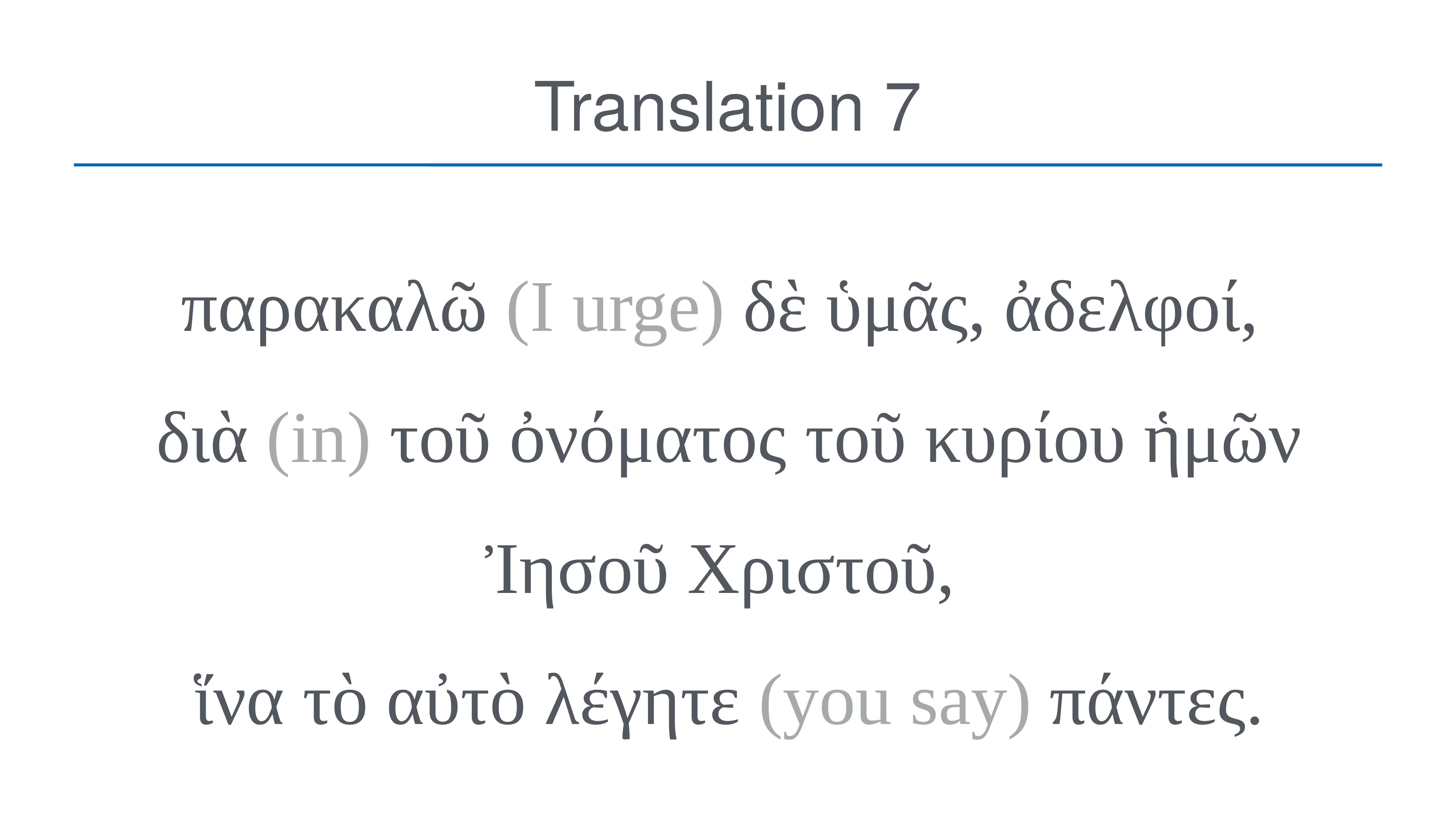

# Translation 7
παρακαλῶ (I urge) δὲ ὑμᾶς, ἀδελφοί,
διὰ (in) τοῦ ὀνόματος τοῦ κυρίου ἡμῶν Ἰησοῦ Χριστοῦ,
ἵνα τὸ αὐτὸ λέγητε (you say) πάντες.